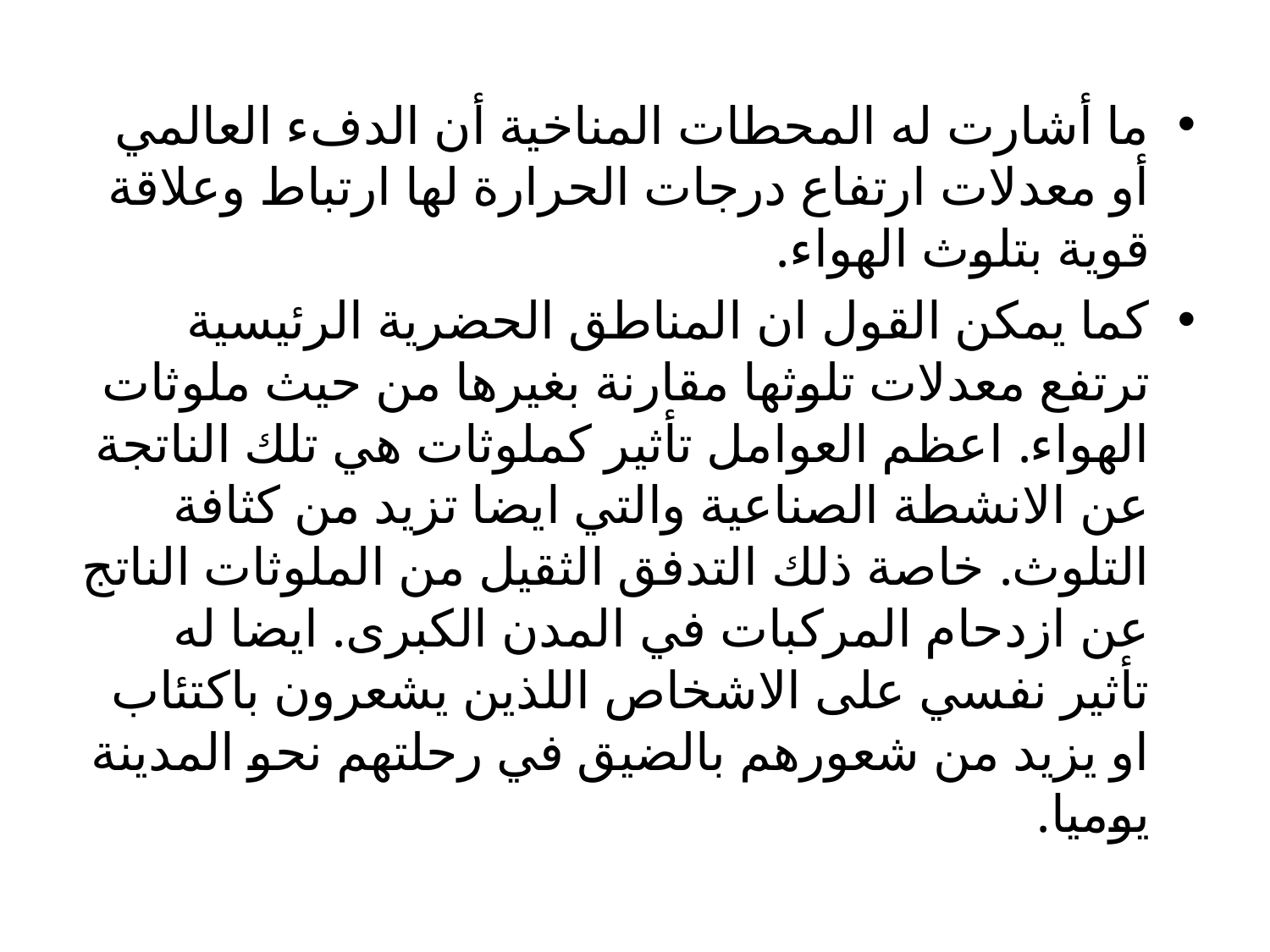

ما أشارت له المحطات المناخية أن الدفء العالمي أو معدلات ارتفاع درجات الحرارة لها ارتباط وعلاقة قوية بتلوث الهواء.
كما يمكن القول ان المناطق الحضرية الرئيسية ترتفع معدلات تلوثها مقارنة بغيرها من حيث ملوثات الهواء. اعظم العوامل تأثير كملوثات هي تلك الناتجة عن الانشطة الصناعية والتي ايضا تزيد من كثافة التلوث. خاصة ذلك التدفق الثقيل من الملوثات الناتج عن ازدحام المركبات في المدن الكبرى. ايضا له تأثير نفسي على الاشخاص اللذين يشعرون باكتئاب او يزيد من شعورهم بالضيق في رحلتهم نحو المدينة يوميا.